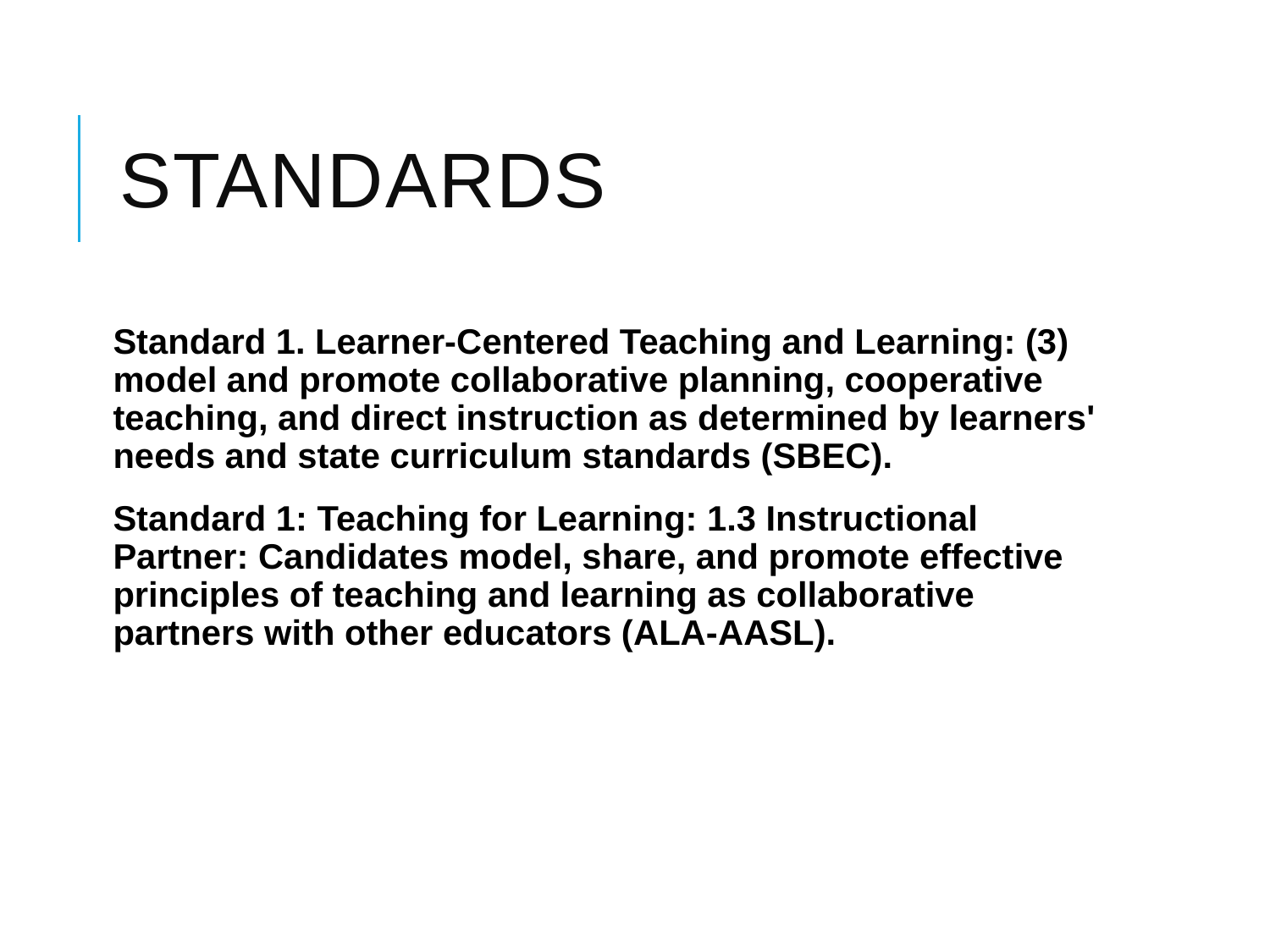

# standards
Standard 1. Learner-Centered Teaching and Learning: (3) model and promote collaborative planning, cooperative teaching, and direct instruction as determined by learners' needs and state curriculum standards (SBEC).
Standard 1: Teaching for Learning: 1.3 Instructional Partner: Candidates model, share, and promote effective principles of teaching and learning as collaborative partners with other educators (ALA-AASL).